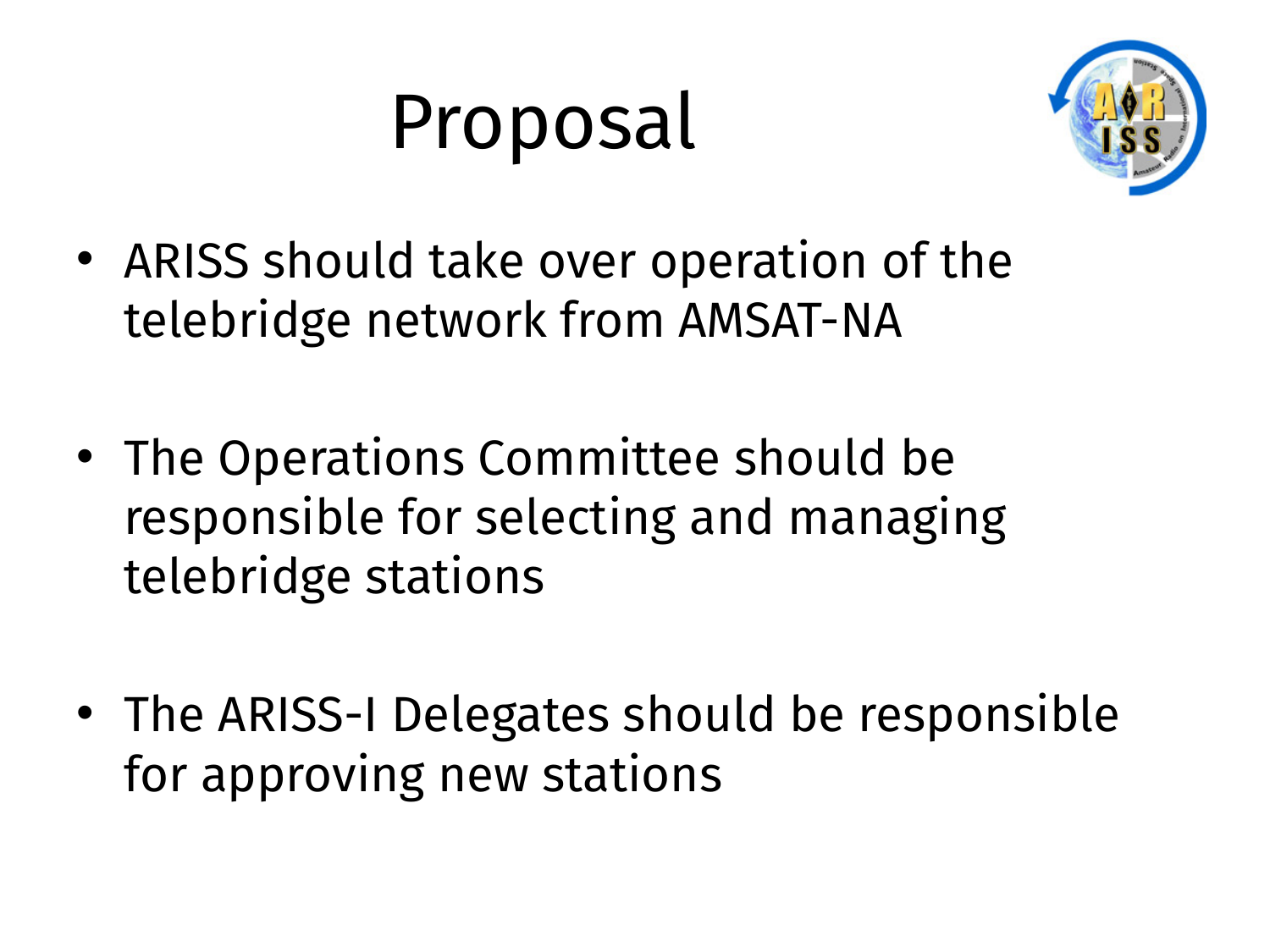

# Proposal
ARISS should take over operation of the telebridge network from AMSAT-NA

The Operations Committee should be responsible for selecting and managing telebridge stations

The ARISS-I Delegates should be responsible for approving new stations